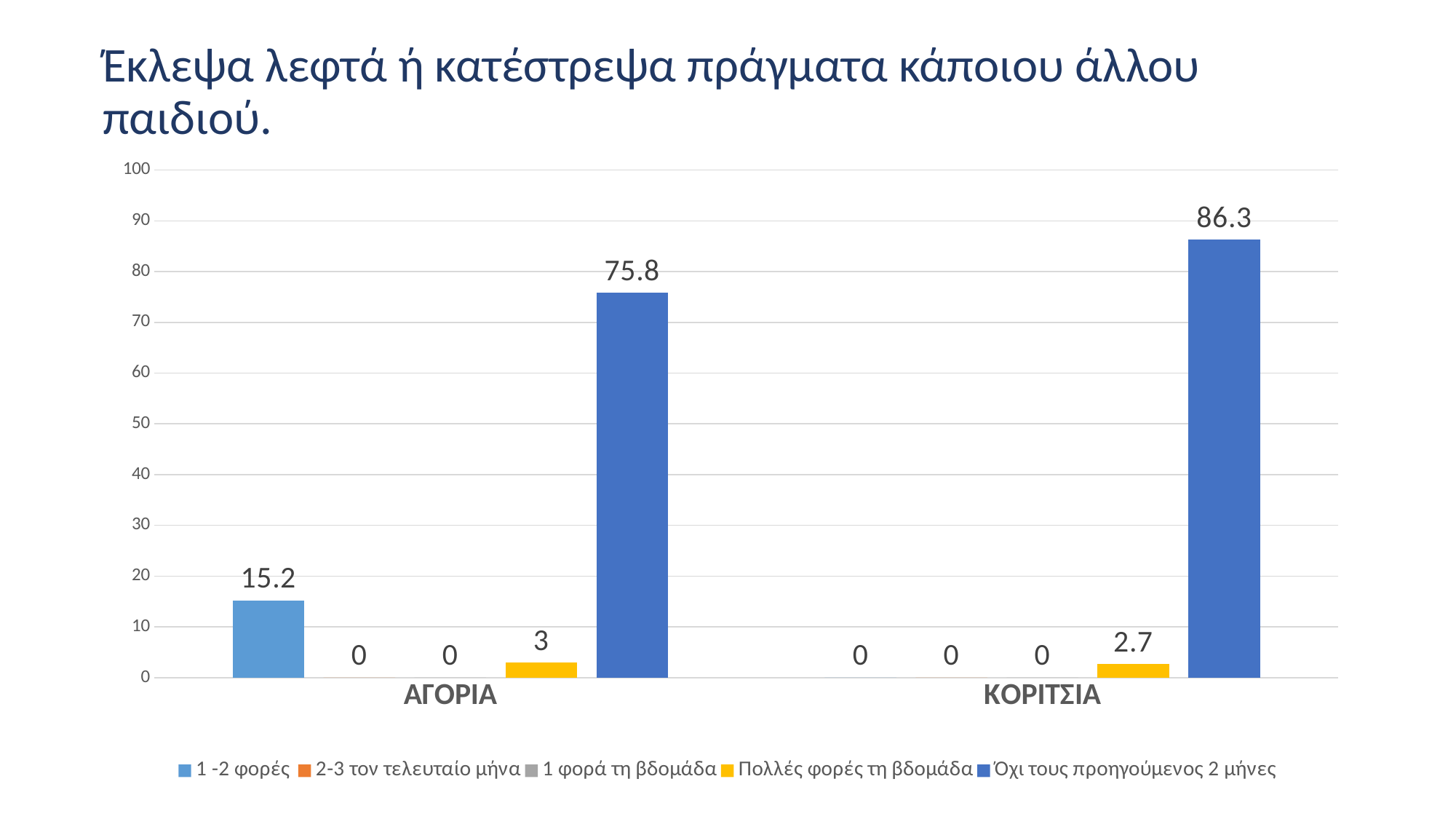

# Έκλεψα λεφτά ή κατέστρεψα πράγματα κάποιου άλλου παιδιού.

### Chart

| Category | 1 -2 φορές  | 2-3 τον τελευταίο μήνα | 1 φορά τη βδομάδα | Πολλές φορές τη βδομάδα | Όχι τους προηγούμενος 2 μήνες |
|---|---|---|---|---|---|
| ΑΓΟΡΙΑ | 15.2 | 0.0 | 0.0 | 3.0 | 75.8 |
| ΚΟΡΙΤΣΙΑ | 0.0 | 0.0 | 0.0 | 2.7 | 86.3 |